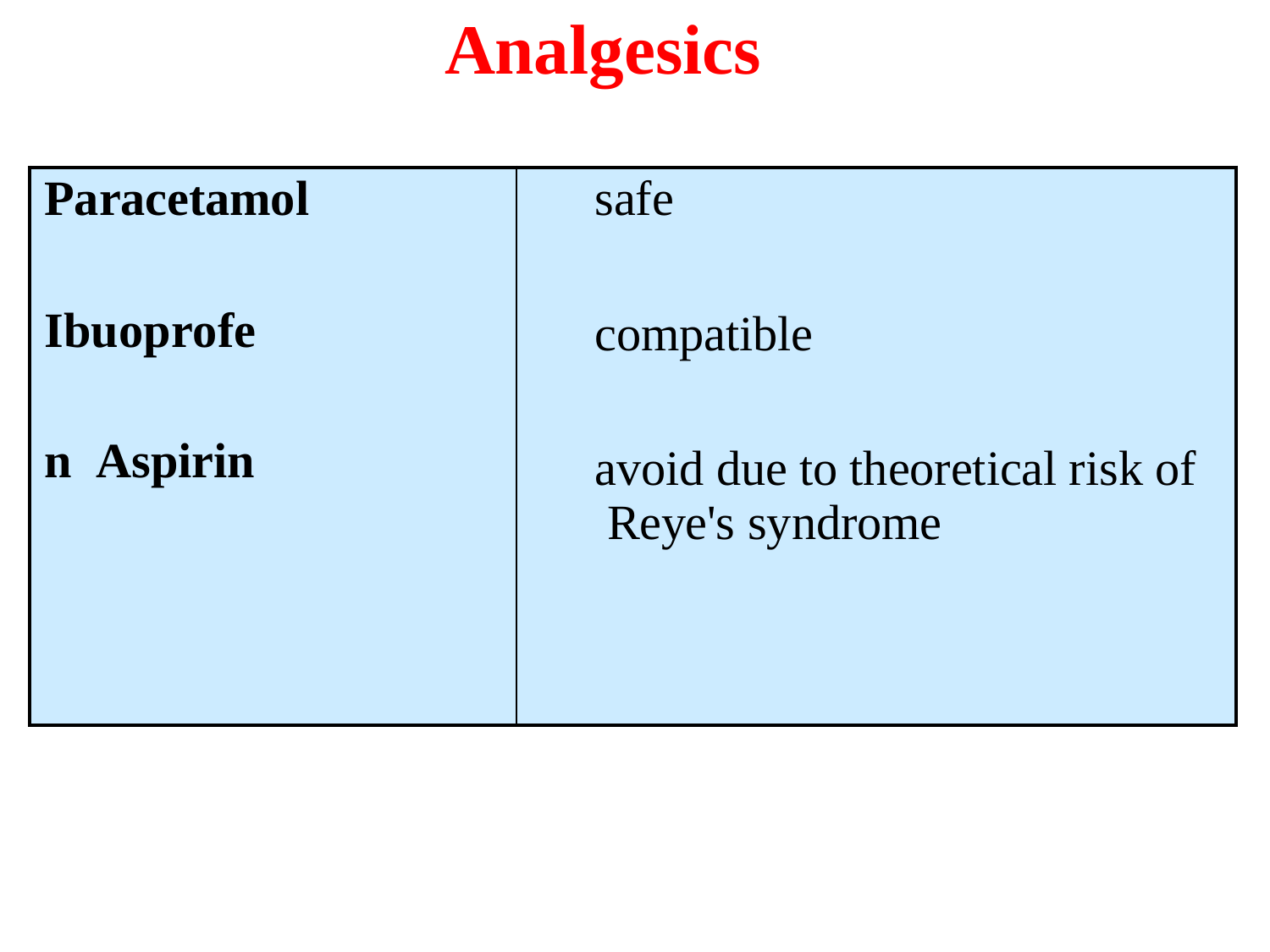

# Analgesics
| Paracetamol Ibuoprofen Aspirin | safe compatible avoid due to theoretical risk of Reye's syndrome |
| --- | --- |